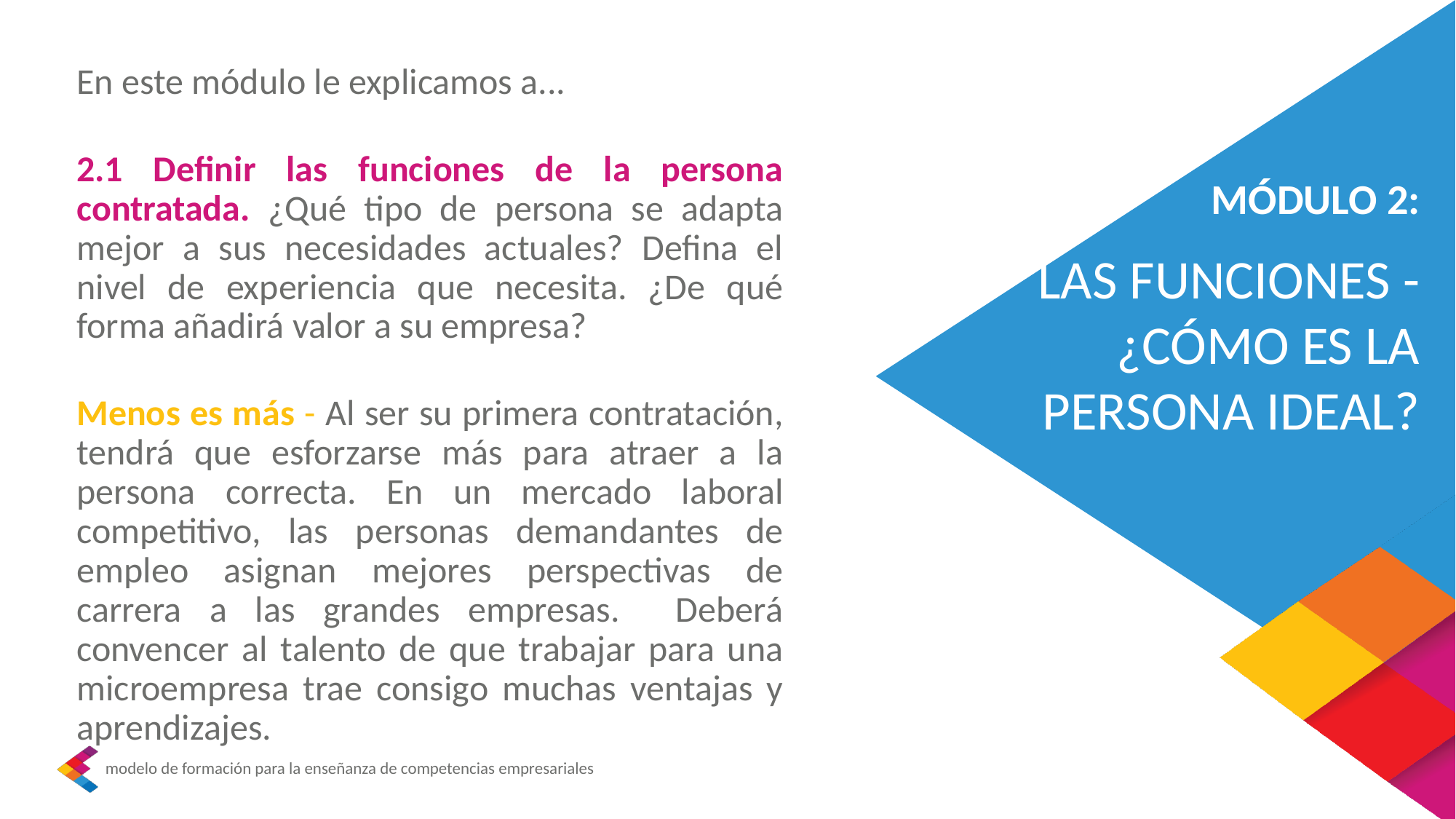

En este módulo le explicamos a...

2.1 Definir las funciones de la persona contratada. ¿Qué tipo de persona se adapta mejor a sus necesidades actuales? Defina el nivel de experiencia que necesita. ¿De qué forma añadirá valor a su empresa?

Menos es más - Al ser su primera contratación, tendrá que esforzarse más para atraer a la persona correcta. En un mercado laboral competitivo, las personas demandantes de empleo asignan mejores perspectivas de carrera a las grandes empresas.  Deberá convencer al talento de que trabajar para una microempresa trae consigo muchas ventajas y aprendizajes.
MÓDULO 2:

LAS FUNCIONES - ¿CÓMO ES LA PERSONA IDEAL?